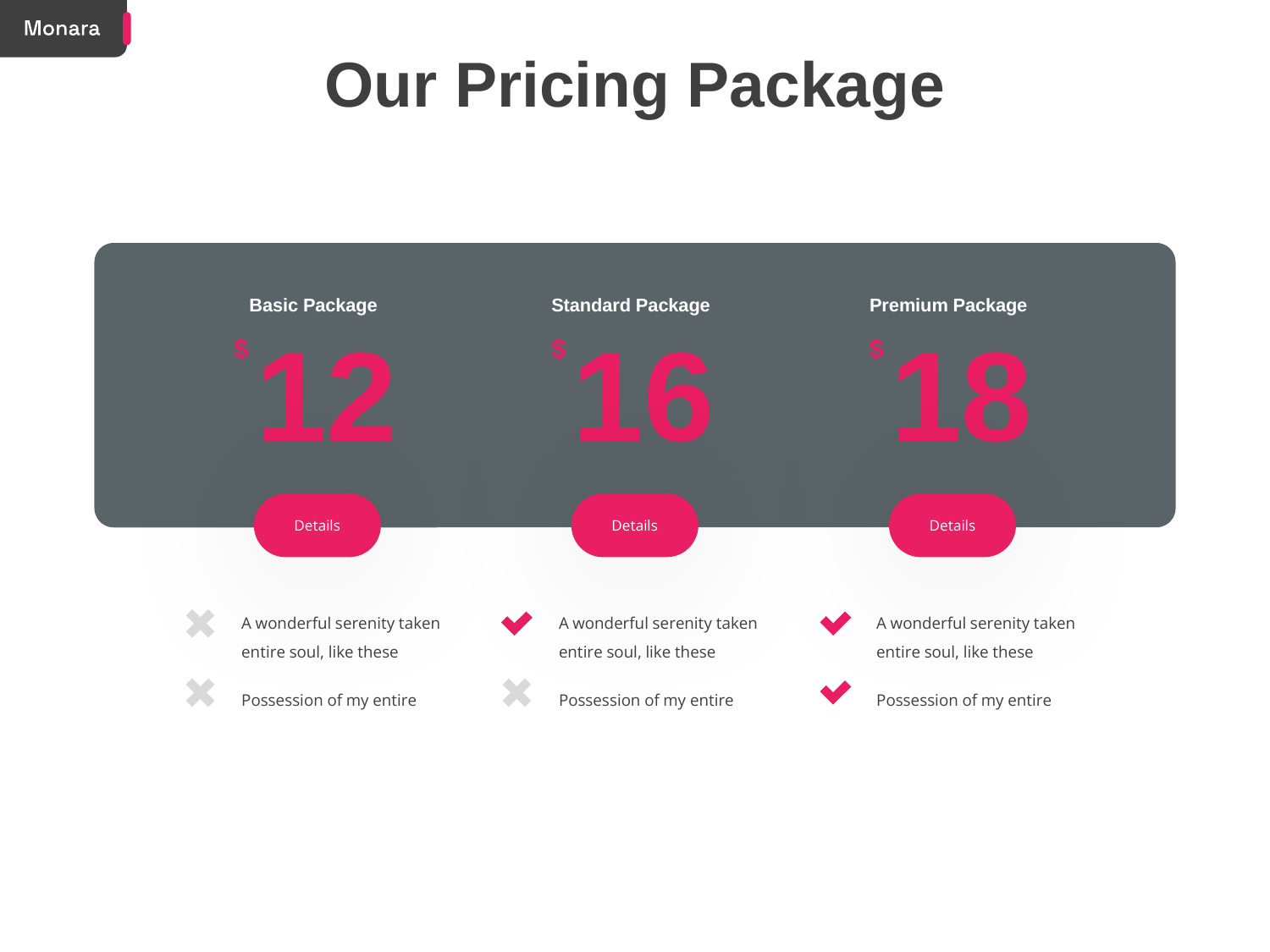

# Our Pricing Package

Basic Package
Standard Package
Premium Package
12
$
16
$
18
$

Details
Details
Details
A wonderful serenity taken entire soul, like these
A wonderful serenity taken entire soul, like these
A wonderful serenity taken entire soul, like these

Possession of my entire
Possession of my entire
Possession of my entire